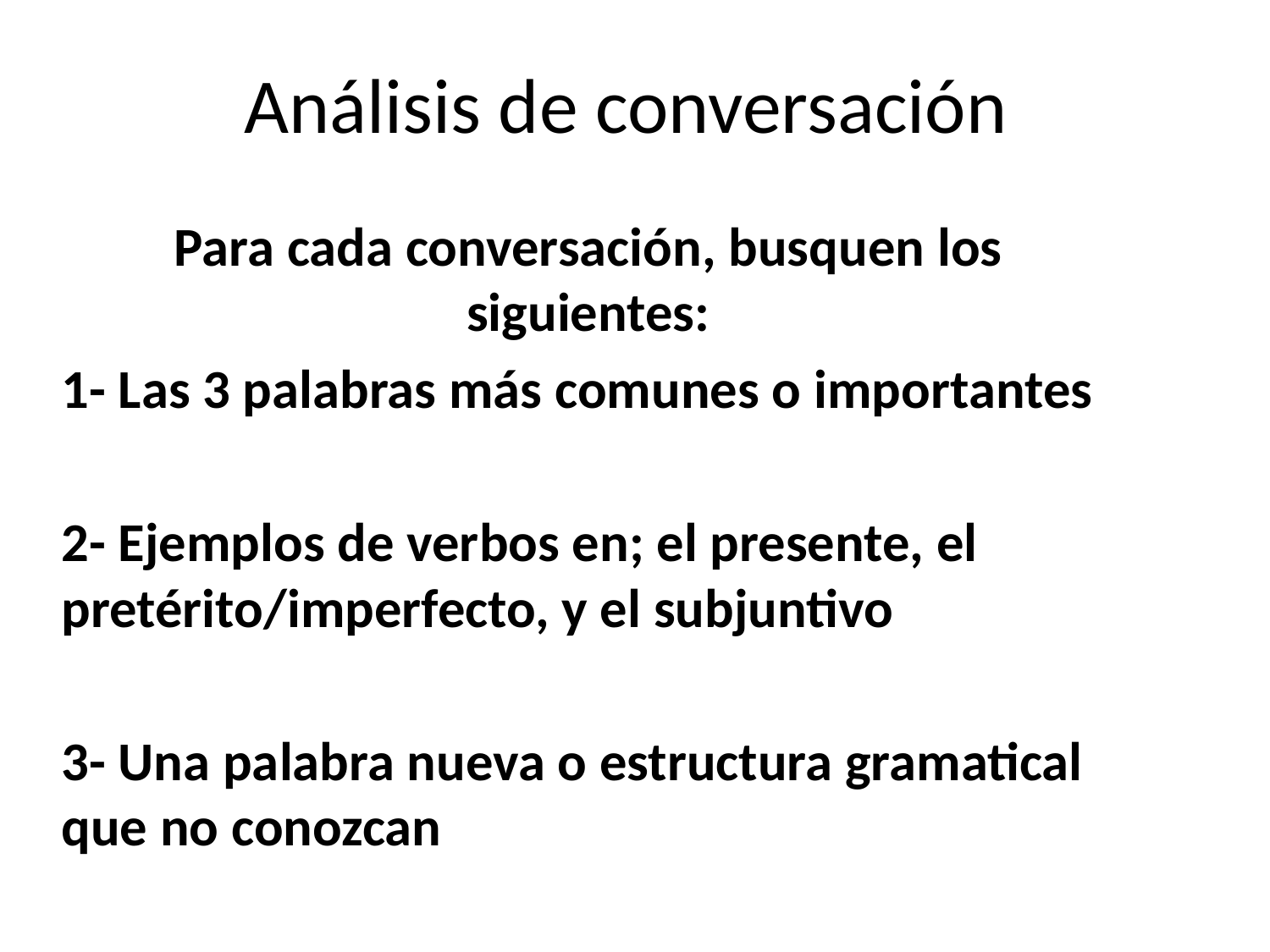

# Análisis de conversación
Para cada conversación, busquen los siguientes:
1- Las 3 palabras más comunes o importantes

2- Ejemplos de verbos en; el presente, el pretérito/imperfecto, y el subjuntivo

3- Una palabra nueva o estructura gramatical que no conozcan